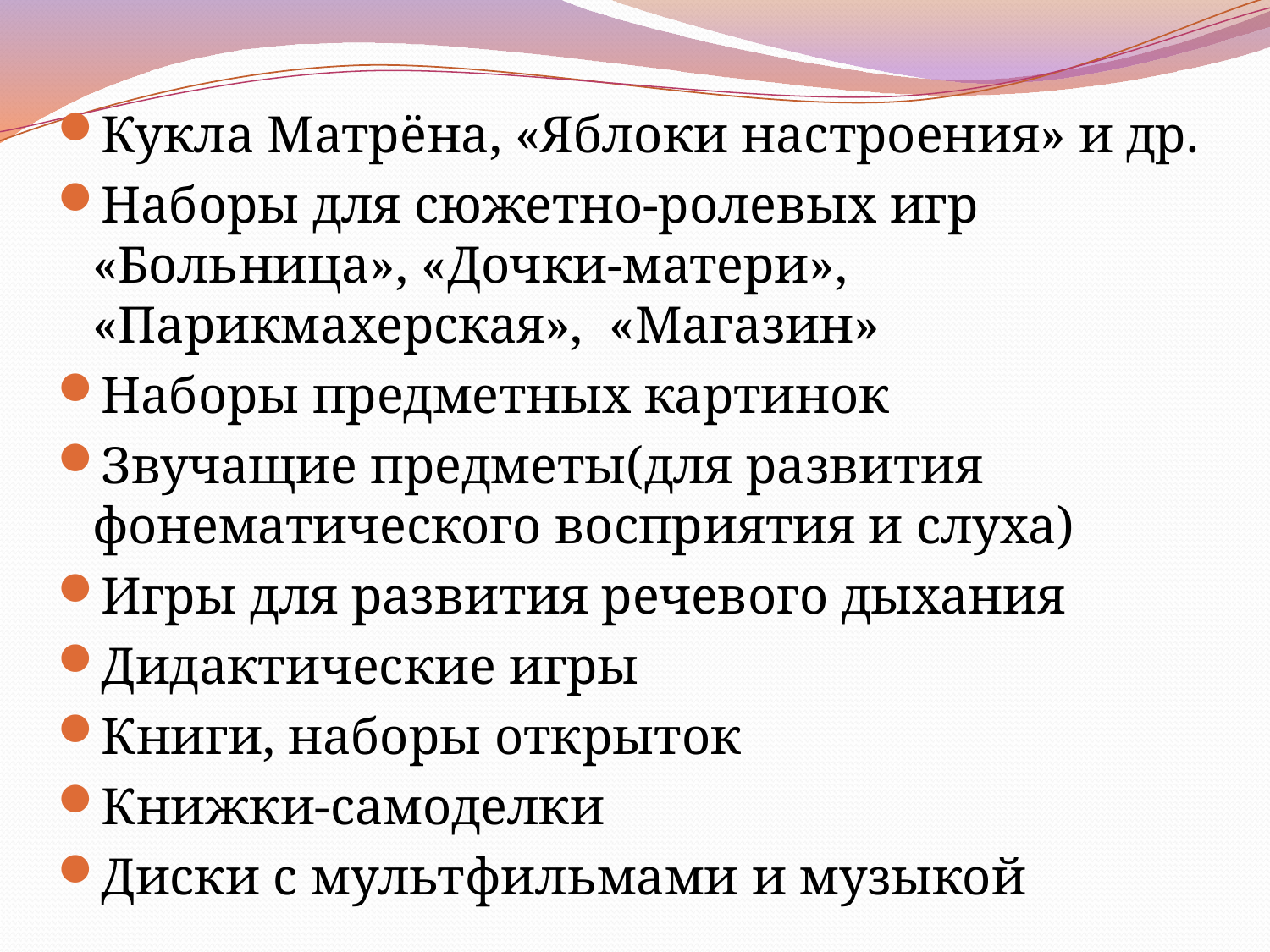

Кукла Матрёна, «Яблоки настроения» и др.
Наборы для сюжетно-ролевых игр «Больница», «Дочки-матери», «Парикмахерская»,  «Магазин»
Наборы предметных картинок
Звучащие предметы(для развития фонематического восприятия и слуха)
Игры для развития речевого дыхания
Дидактические игры
Книги, наборы открыток
Книжки-самоделки
Диски с мультфильмами и музыкой